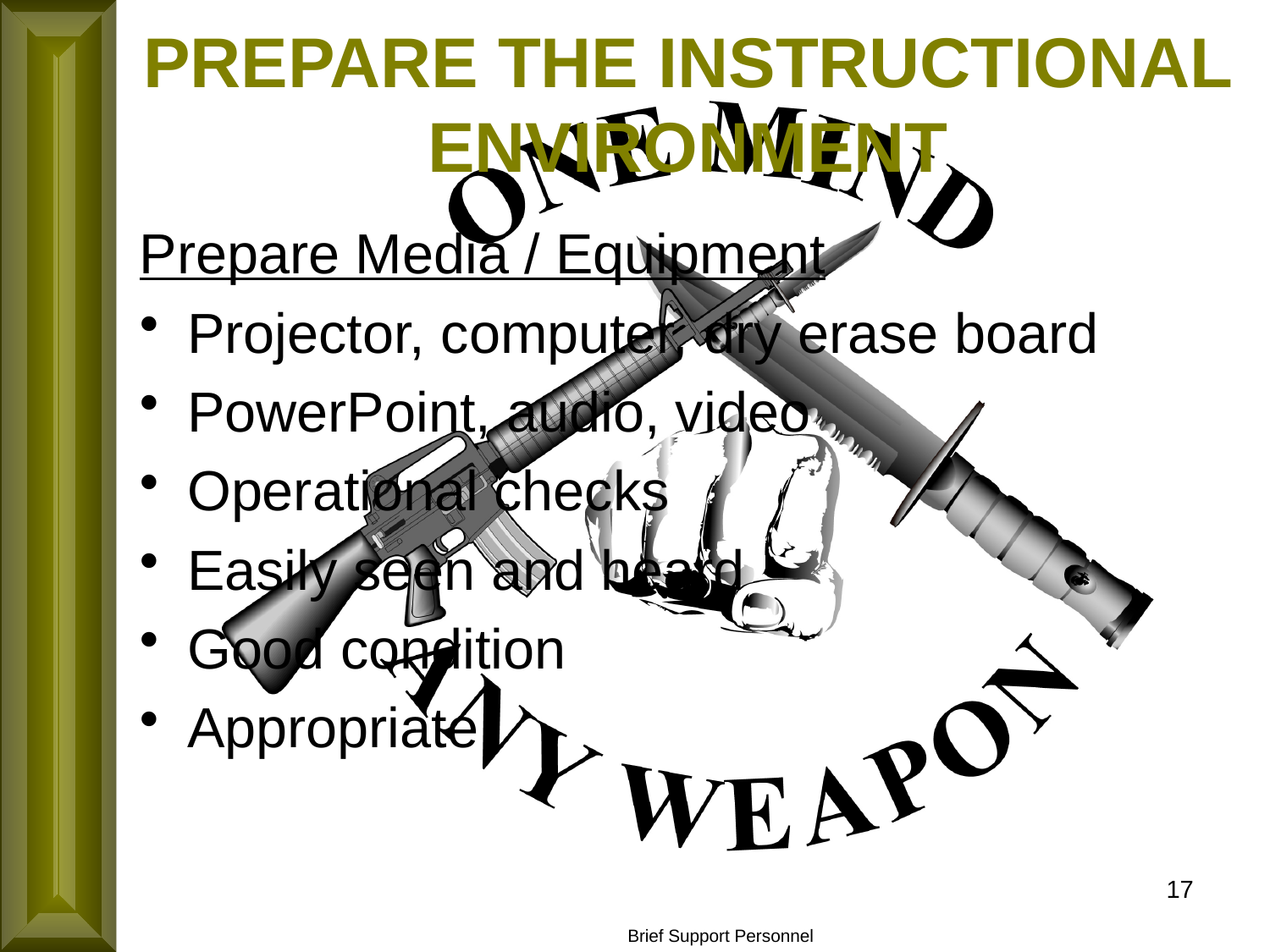

PREPARE THE INSTRUCTIONAL ENVIRONMENT
Prepare Media / Equipment
Projector, computer, dry erase board
PowerPoint, audio, video
Operational checks
Easily seen and heard
Good condition
Appropriate
17
Brief Support Personnel